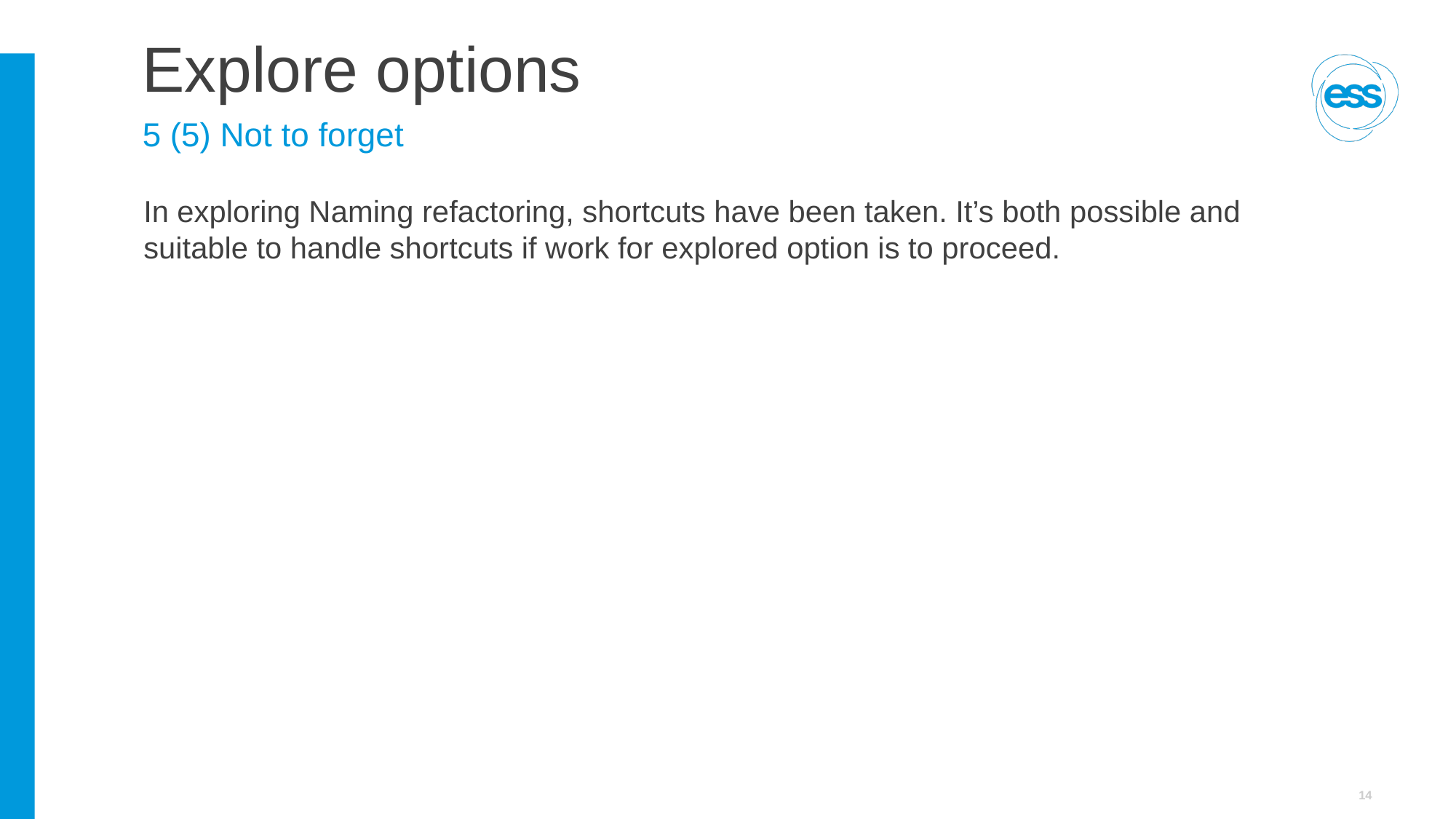

Explore options
5 (5) Not to forget

In exploring Naming refactoring, shortcuts have been taken. It’s both possible and suitable to handle shortcuts if work for explored option is to proceed.

14